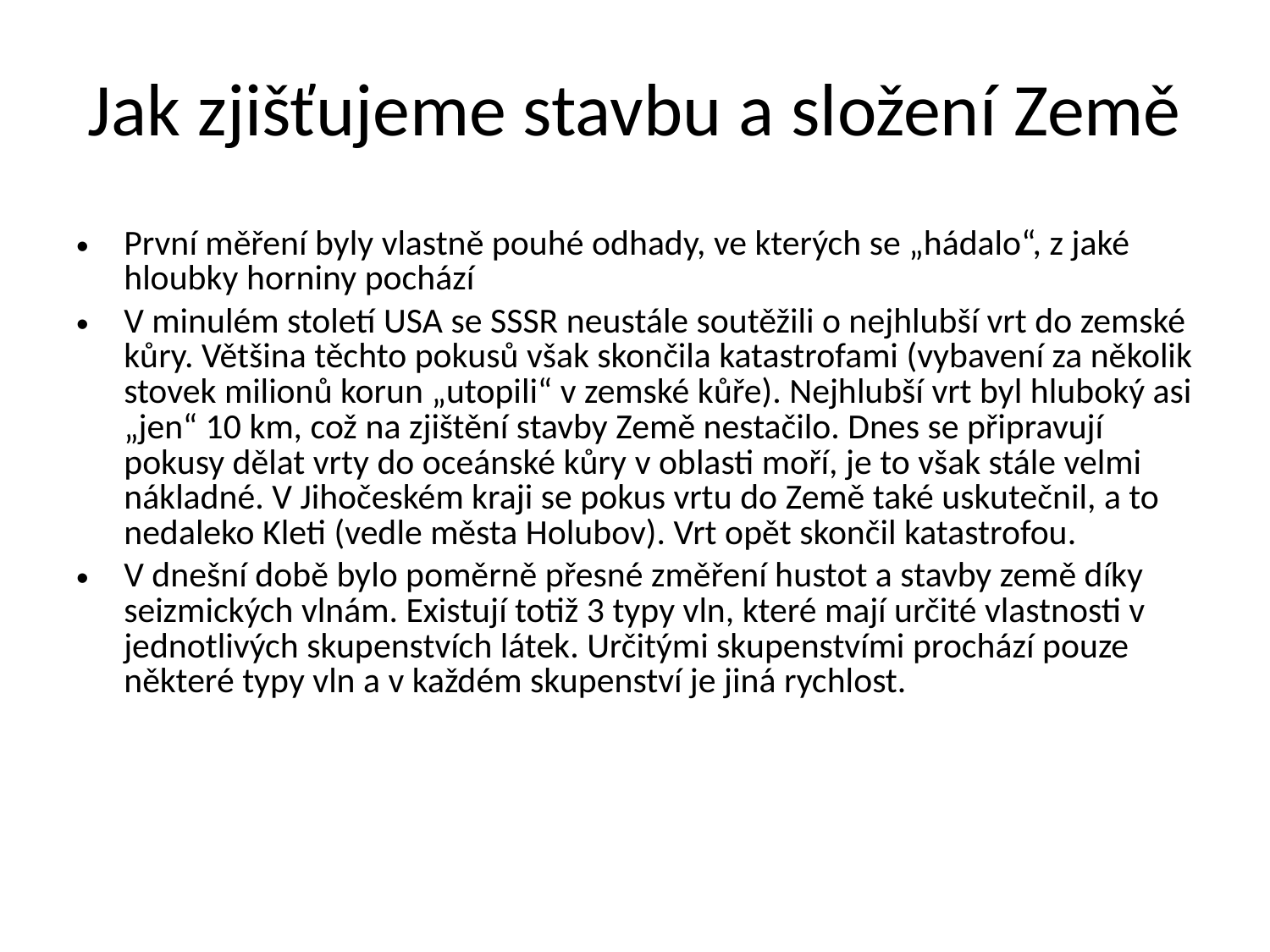

# Jak zjišťujeme stavbu a složení Země
První měření byly vlastně pouhé odhady, ve kterých se „hádalo“, z jaké hloubky horniny pochází
V minulém století USA se SSSR neustále soutěžili o nejhlubší vrt do zemské kůry. Většina těchto pokusů však skončila katastrofami (vybavení za několik stovek milionů korun „utopili“ v zemské kůře). Nejhlubší vrt byl hluboký asi „jen“ 10 km, což na zjištění stavby Země nestačilo. Dnes se připravují pokusy dělat vrty do oceánské kůry v oblasti moří, je to však stále velmi nákladné. V Jihočeském kraji se pokus vrtu do Země také uskutečnil, a to nedaleko Kleti (vedle města Holubov). Vrt opět skončil katastrofou.
V dnešní době bylo poměrně přesné změření hustot a stavby země díky seizmických vlnám. Existují totiž 3 typy vln, které mají určité vlastnosti v jednotlivých skupenstvích látek. Určitými skupenstvími prochází pouze některé typy vln a v každém skupenství je jiná rychlost.